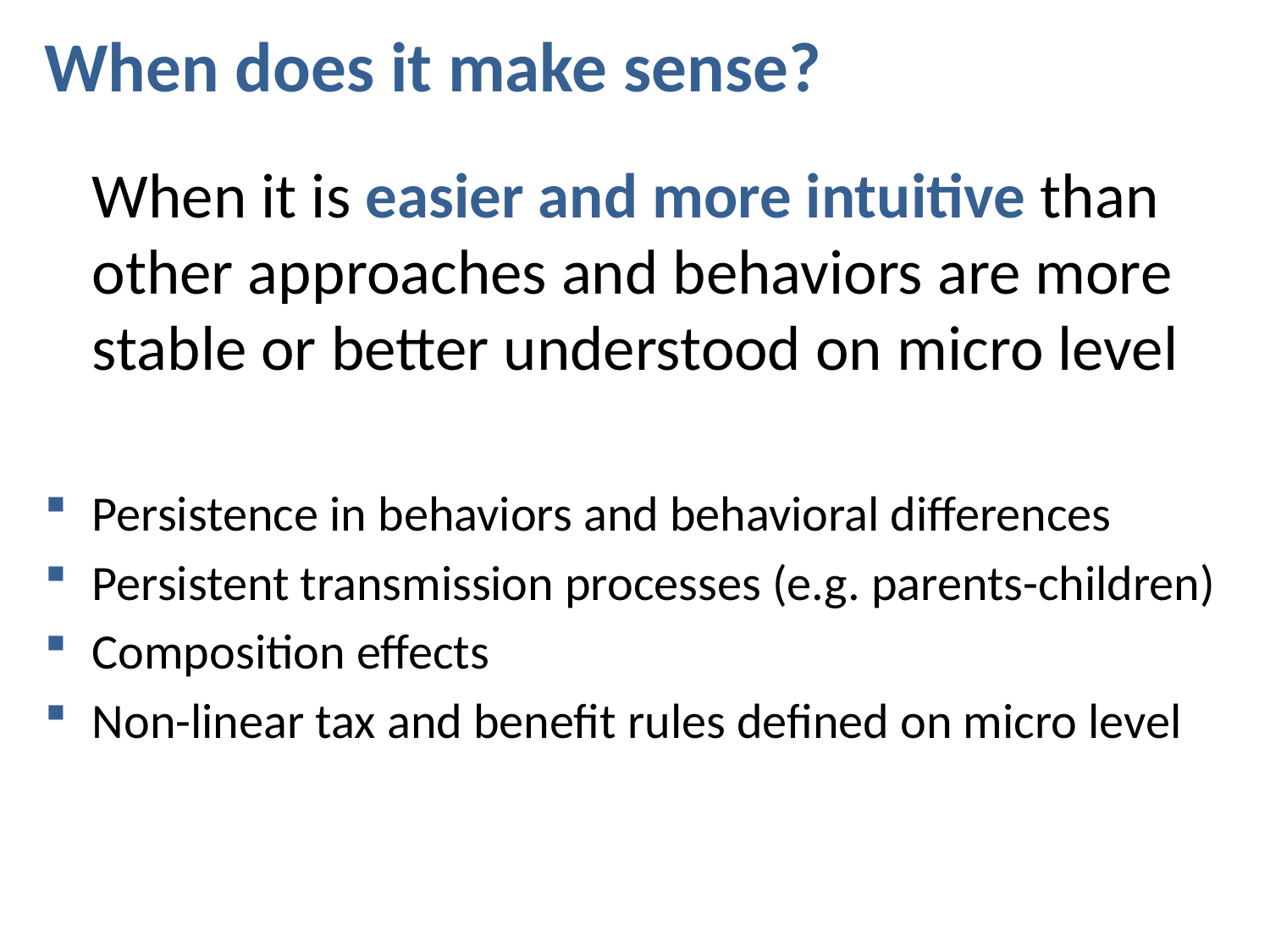

# When does it make sense?
	When it is easier and more intuitive than other approaches and behaviors are more stable or better understood on micro level

Persistence in behaviors and behavioral differences
Persistent transmission processes (e.g. parents-children)
Composition effects
Non-linear tax and benefit rules defined on micro level